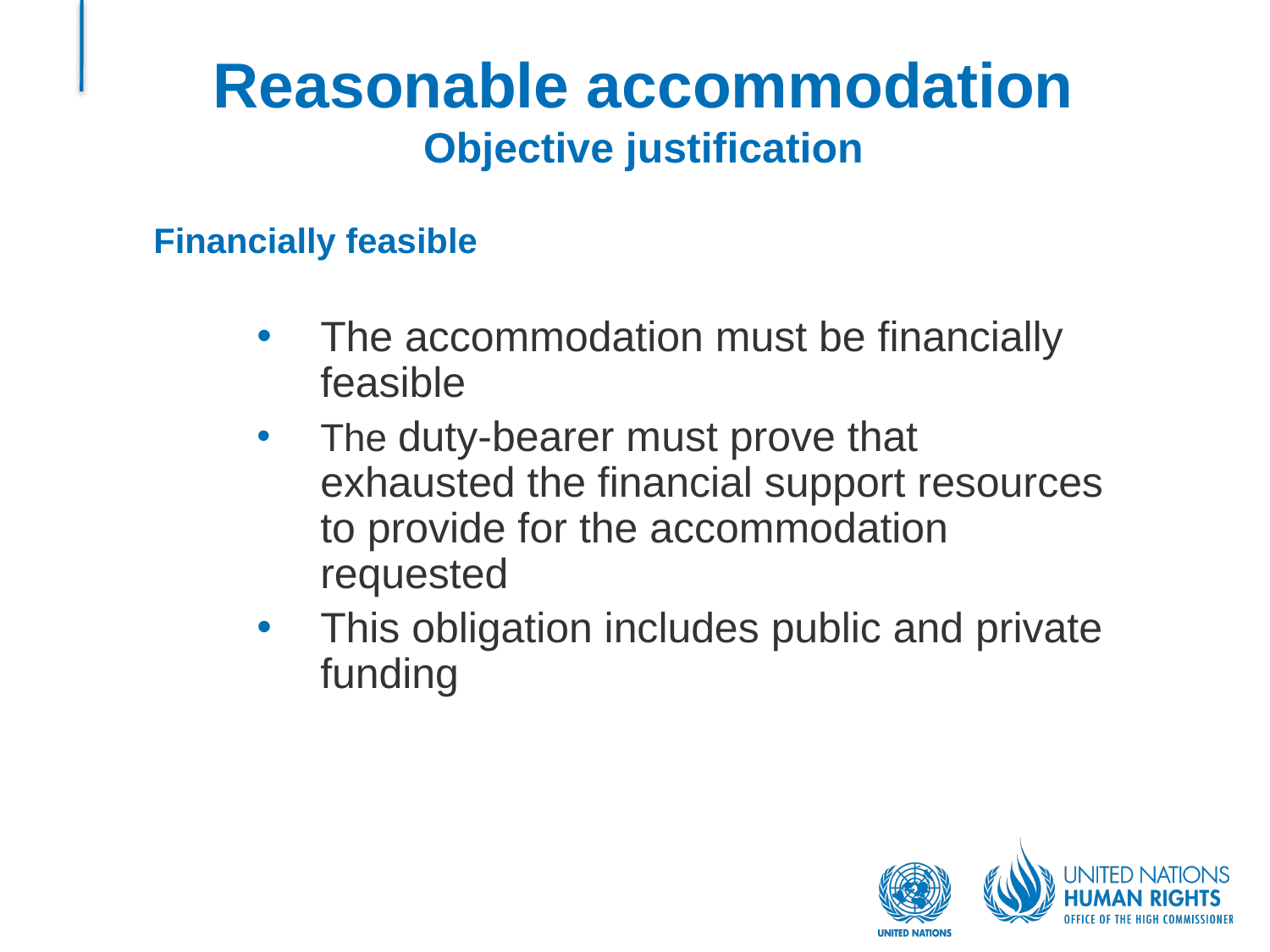

# Reasonable accommodation Objective justification
Financially feasible

The accommodation must be financially feasible
The duty-bearer must prove that exhausted the financial support resources to provide for the accommodation requested
This obligation includes public and private funding